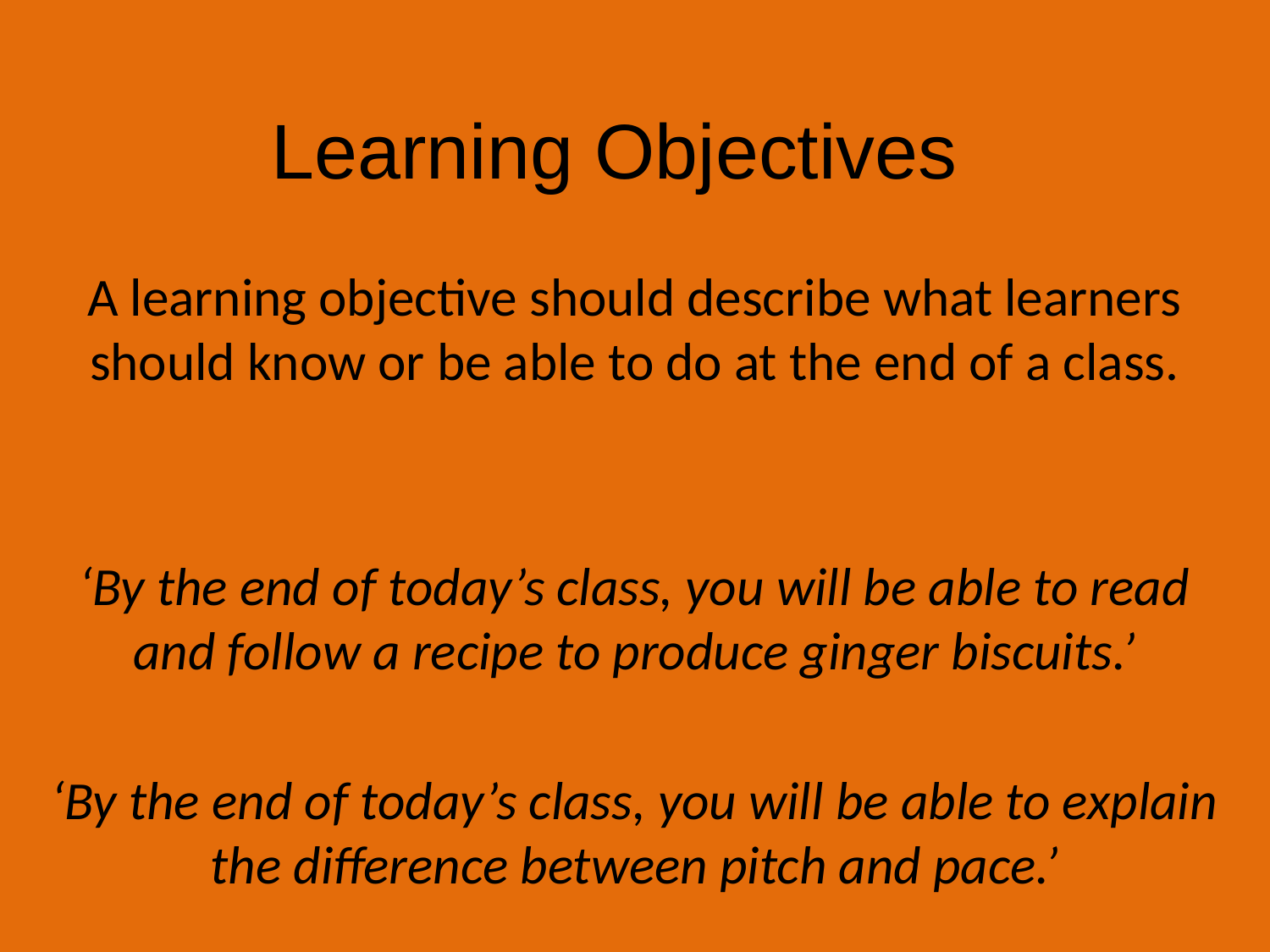

# Learning Objectives
A learning objective should describe what learners should know or be able to do at the end of a class.

‘By the end of today’s class, you will be able to read and follow a recipe to produce ginger biscuits.’

‘By the end of today’s class, you will be able to explain the difference between pitch and pace.’